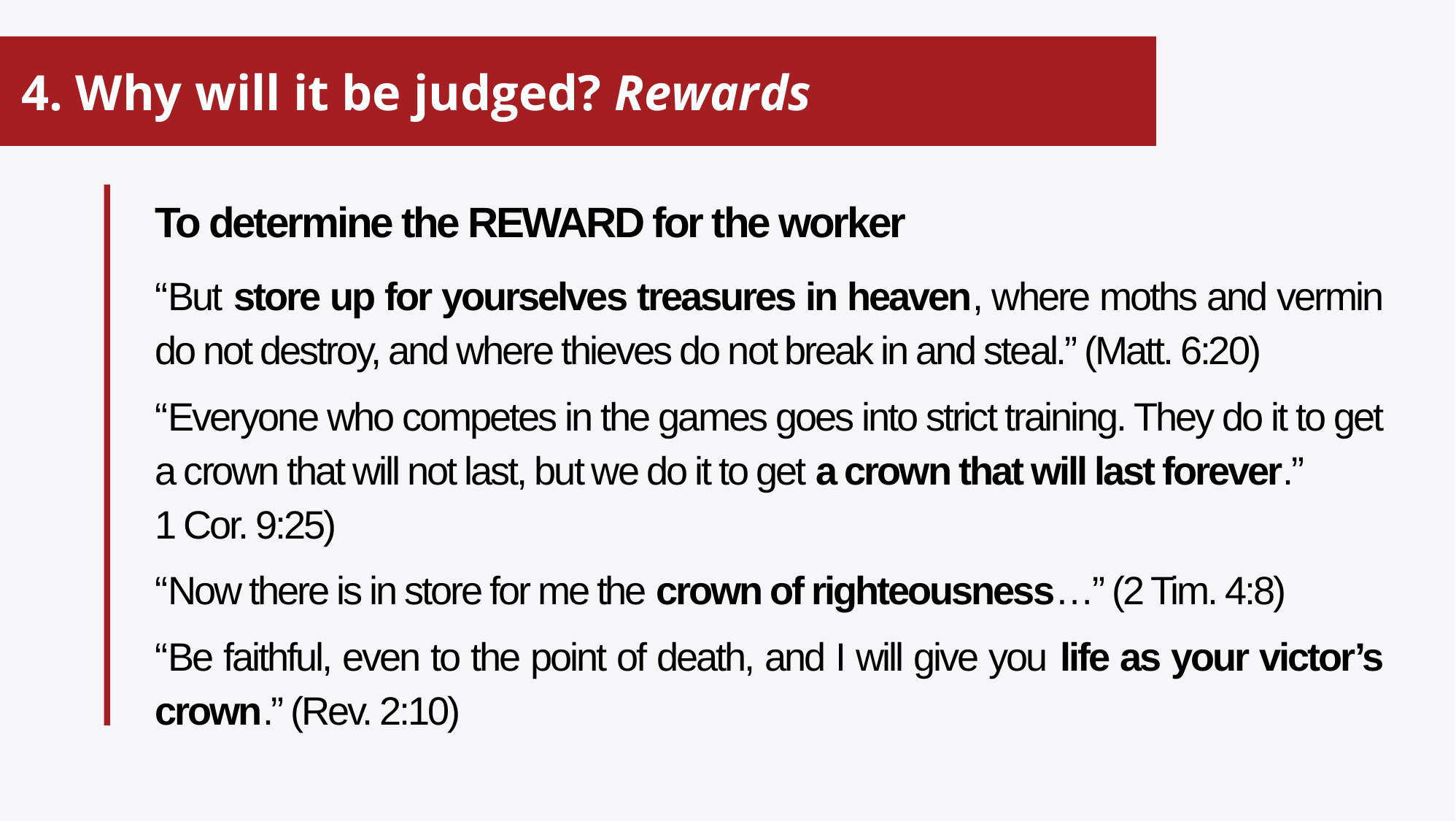

# 4. Why will it be judged? Rewards
To determine the REWARD for the worker
“But store up for yourselves treasures in heaven, where moths and vermin do not destroy, and where thieves do not break in and steal.” (Matt. 6:20)
“Everyone who competes in the games goes into strict training. They do it to get a crown that will not last, but we do it to get a crown that will last forever.”          1 Cor. 9:25)
“Now there is in store for me the crown of righteousness…” (2 Tim. 4:8)
“Be faithful, even to the point of death, and I will give you life as your victor’s crown.” (Rev. 2:10)